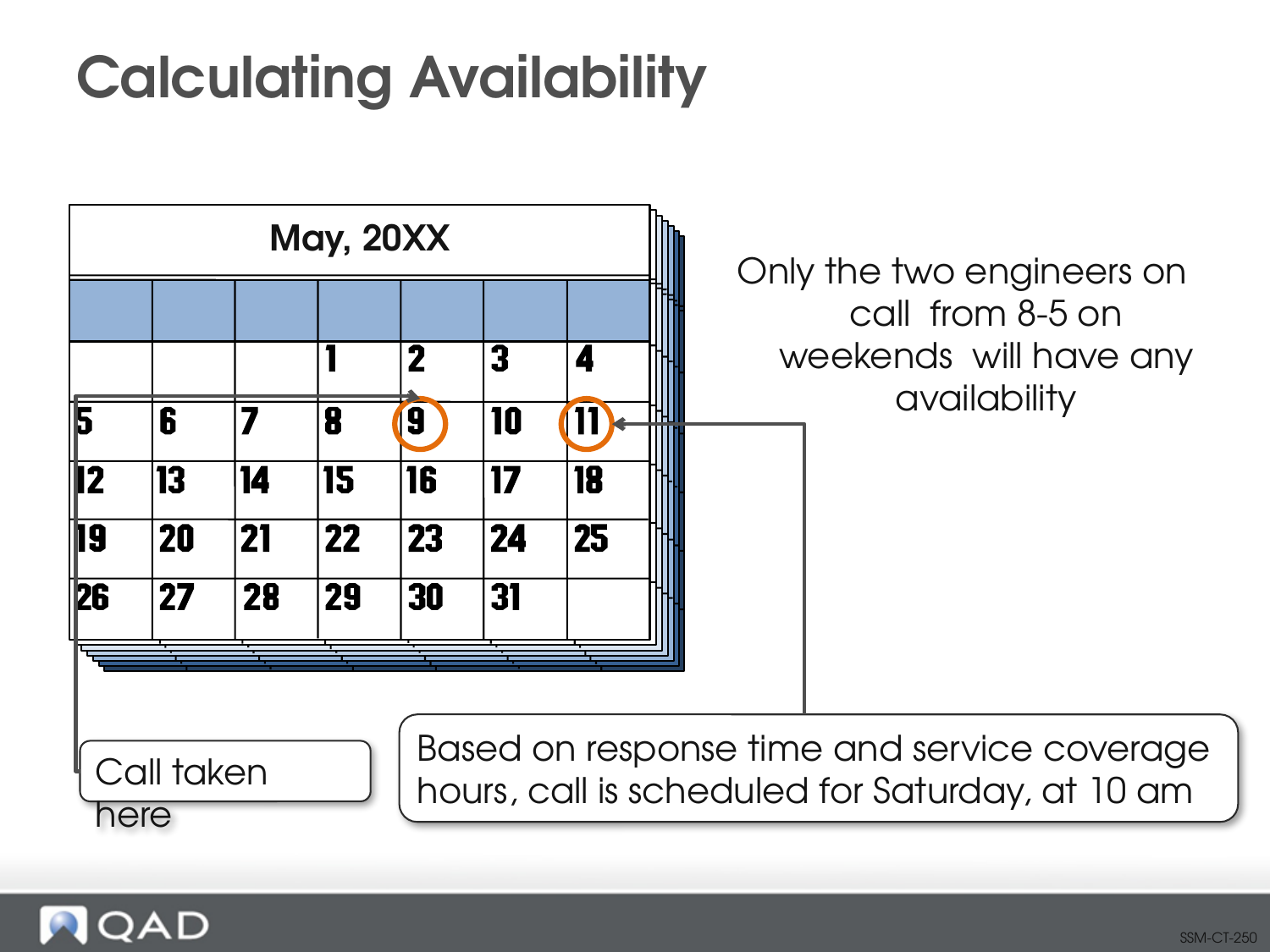

# Calculating Availability

May, 20XX

Only the two engineers on call  from 8-5 on weekends  will have any availability

Based on response time and service coverage
hours, call is scheduled for Saturday, at 10 am
Call taken here
SSM-CT-250